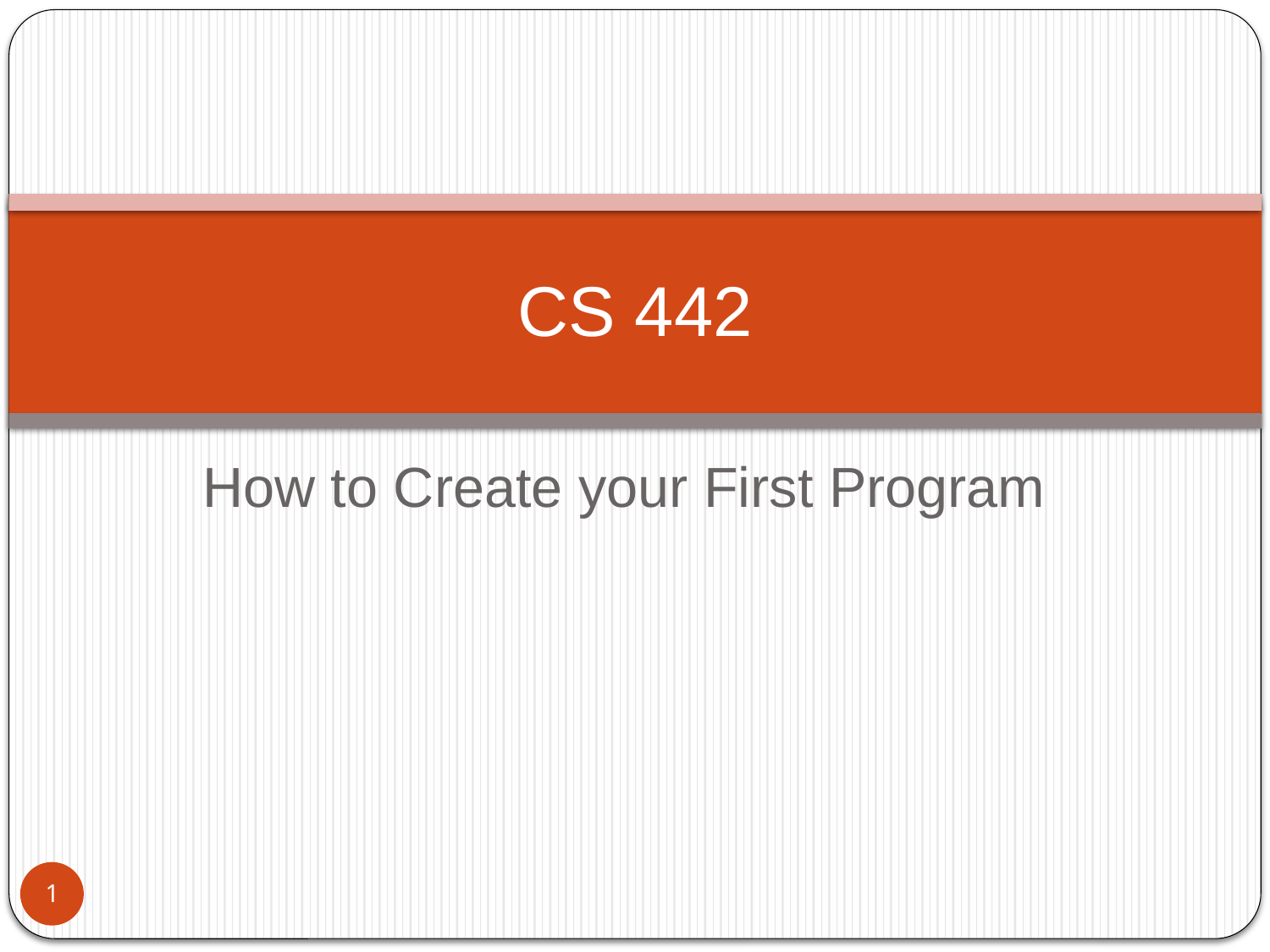

# CS 442
How to Create your First Program
1